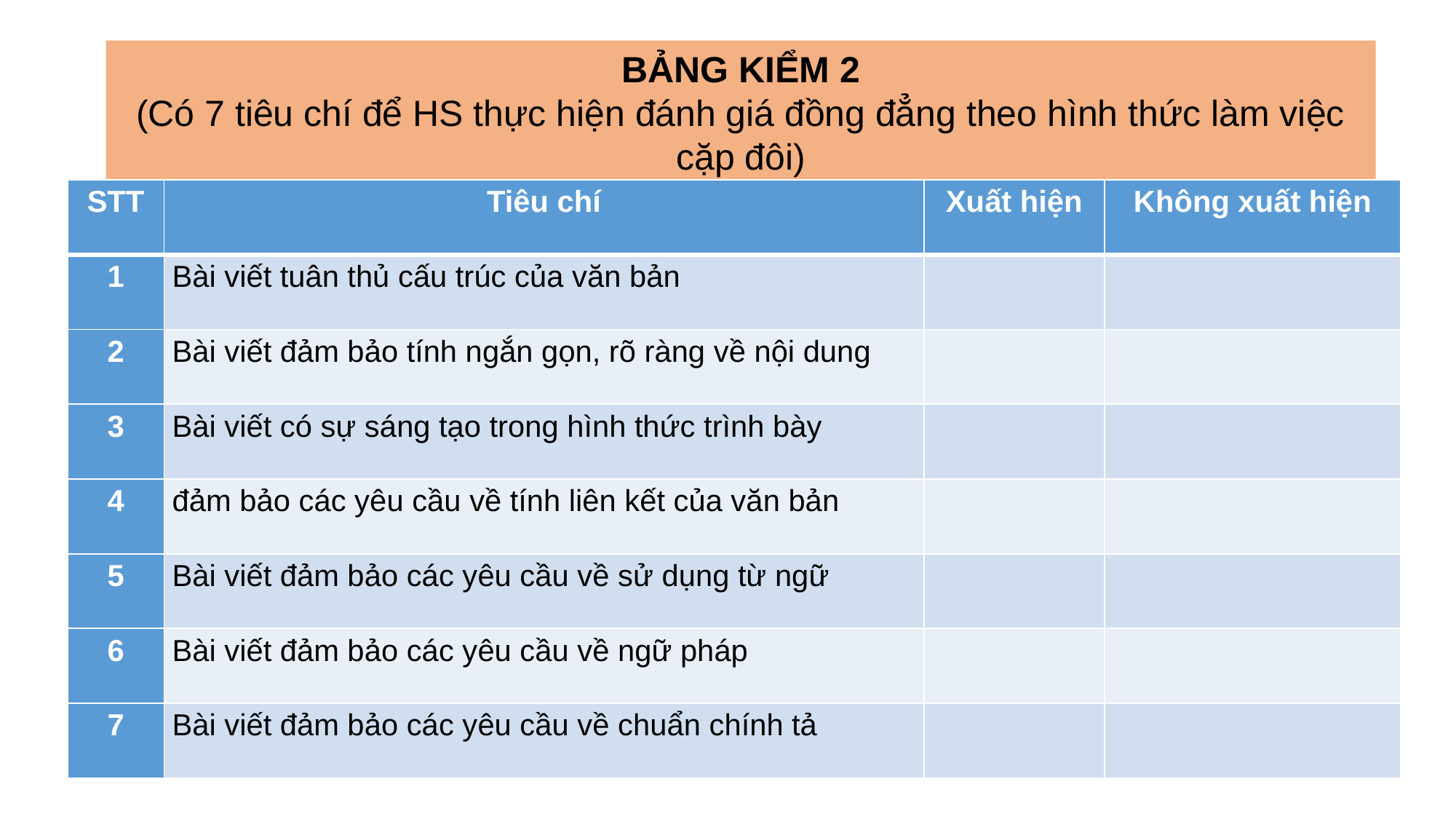

BẢNG KIỂM 2
(Có 7 tiêu chí để HS thực hiện đánh giá đồng đẳng theo hình thức làm việc cặp đôi)
| STT | Tiêu chí | Xuất hiện | Không xuất hiện |
| --- | --- | --- | --- |
| 1 | Bài viết tuân thủ cấu trúc của văn bản |  |  |
| 2 | Bài viết đảm bảo tính ngắn gọn, rõ ràng về nội dung |  |  |
| 3 | Bài viết có sự sáng tạo trong hình thức trình bày |  |  |
| 4 | đảm bảo các yêu cầu về tính liên kết của văn bản |  |  |
| 5 | Bài viết đảm bảo các yêu cầu về sử dụng từ ngữ |  |  |
| 6 | Bài viết đảm bảo các yêu cầu về ngữ pháp |  |  |
| 7 | Bài viết đảm bảo các yêu cầu về chuẩn chính tả |  |  |